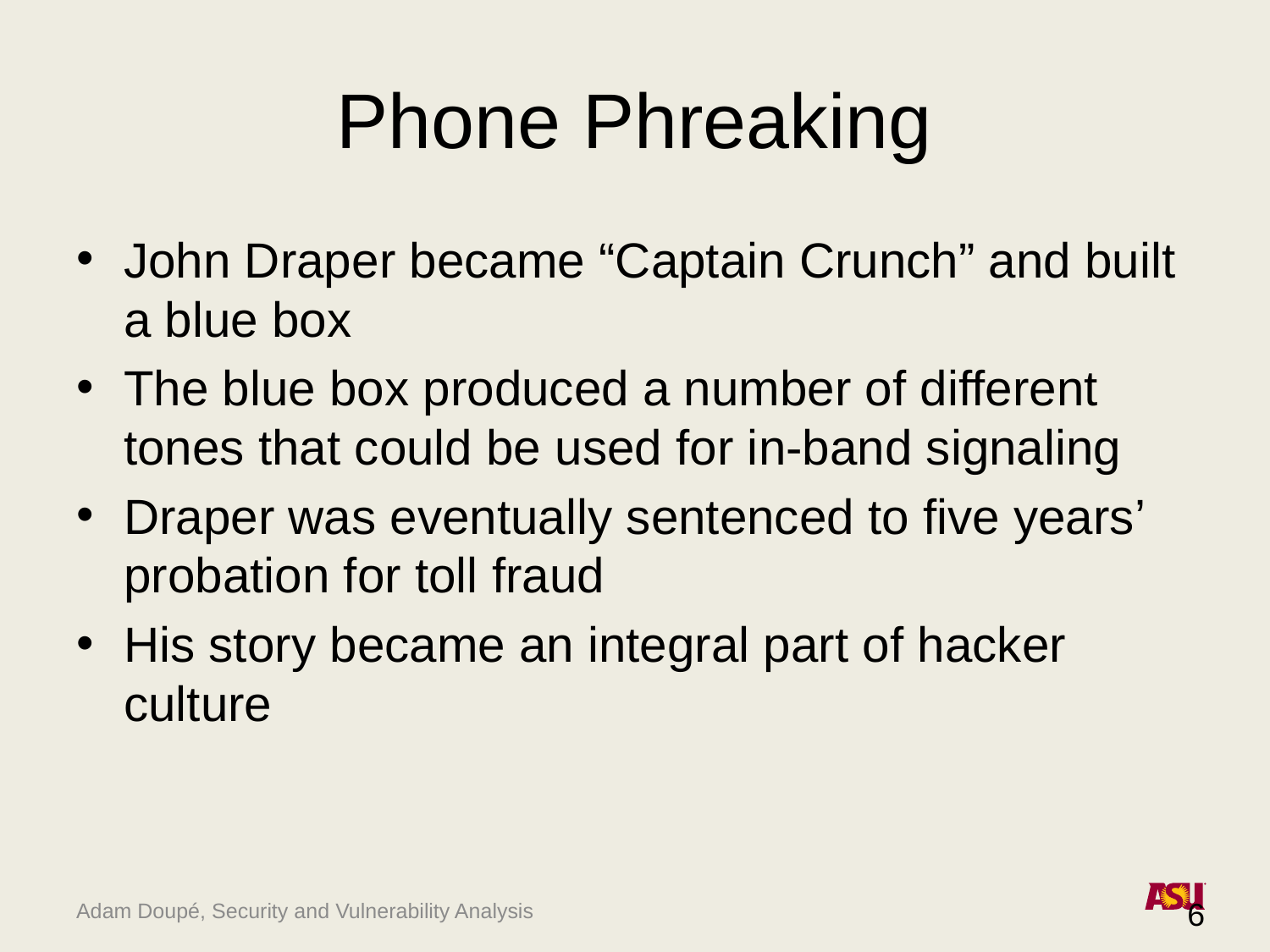

# Phone Phreaking
John Draper became “Captain Crunch” and built a blue box
The blue box produced a number of different tones that could be used for in-band signaling
Draper was eventually sentenced to five years’ probation for toll fraud
His story became an integral part of hacker culture
6